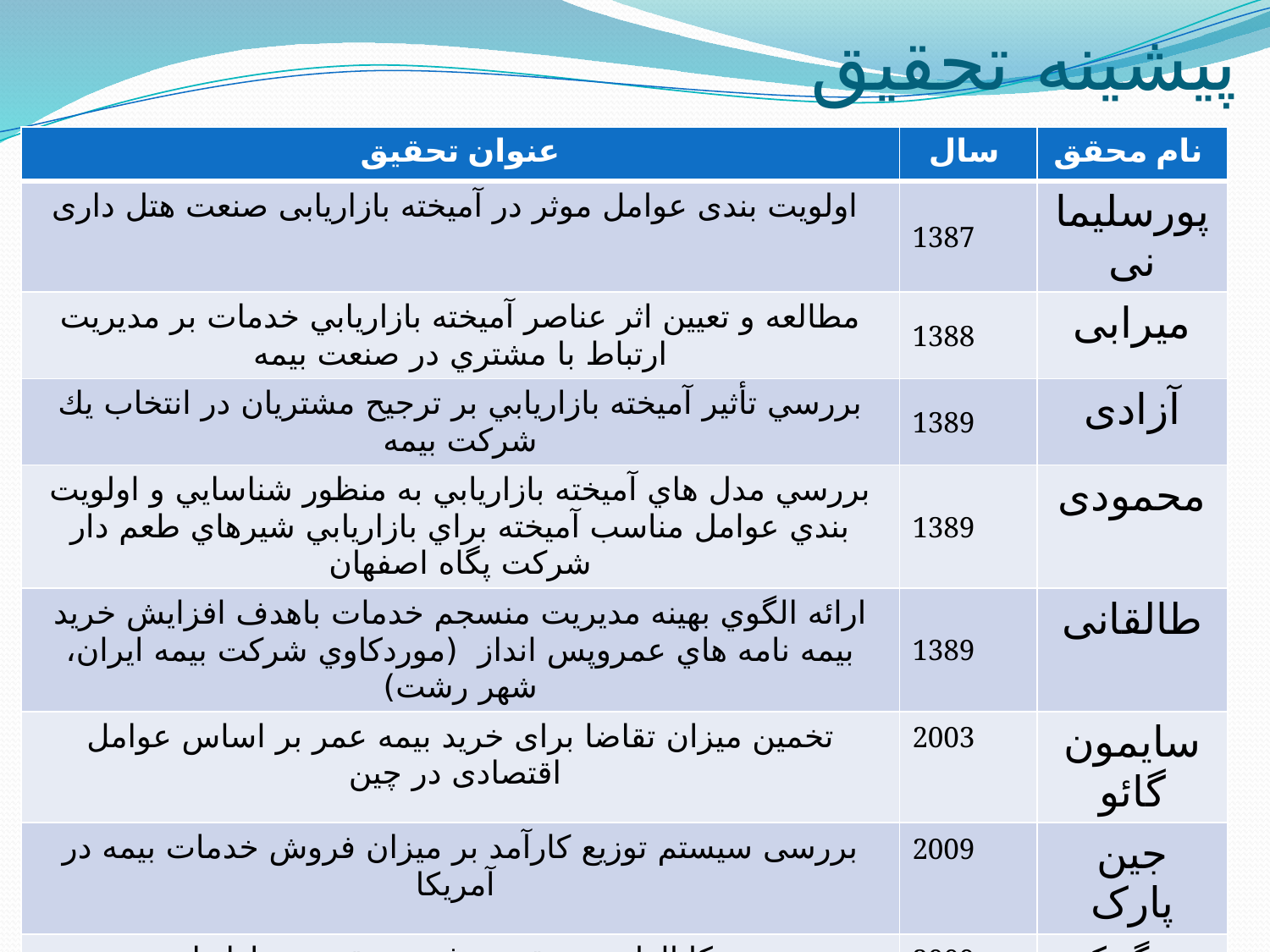

# پیشینه تحقیق
| عنوان تحقیق | سال | نام محقق |
| --- | --- | --- |
| اولویت بندی عوامل موثر در آمیخته بازاریابی صنعت هتل داری | 1387 | پورسلیمانی |
| مطالعه و تعيين اثر عناصر آميخته بازاريابي خدمات بر مديريت ارتباط با مشتري در صنعت بیمه | 1388 | میرابی |
| بررسي تأثير آميخته بازاريابي بر ترجيح مشتريان در انتخاب يك شركت بيمه | 1389 | آزادی |
| بررسي مدل هاي آميخته بازاريابي به منظور شناسايي و اولويت بندي عوامل مناسب آميخته براي بازاريابي شيرهاي طعم دار شركت پگاه اصفهان | 1389 | محمودی |
| ارائه الگوي بهینه مدیریت منسجم خدمات باهدف افزایش خرید بیمه نامه هاي عمروپس انداز (موردکاوي شرکت بیمه ایران، شهر رشت) | 1389 | طالقانی |
| تخمین میزان تقاضا برای خرید بیمه عمر بر اساس عوامل اقتصادی در چین | 2003 | سایمون گائو |
| بررسی سیستم توزیع کارآمد بر میزان فروش خدمات بیمه در آمریکا | 2009 | جین پارک |
| بررسی کانال­های مستقیم و غیرمستقیم در بازاریابی بیمه | 2009 | چینگ کو فان |
| استراتژی کانالهای توزیع صنعت بیمه عمر در تایوان | 2010 | می چن سو |
| بازاریابی چند مجرایی: آزمایش در هدایت شهروندان به کانال های الکترونیکی | 2010 | ترلینگ |